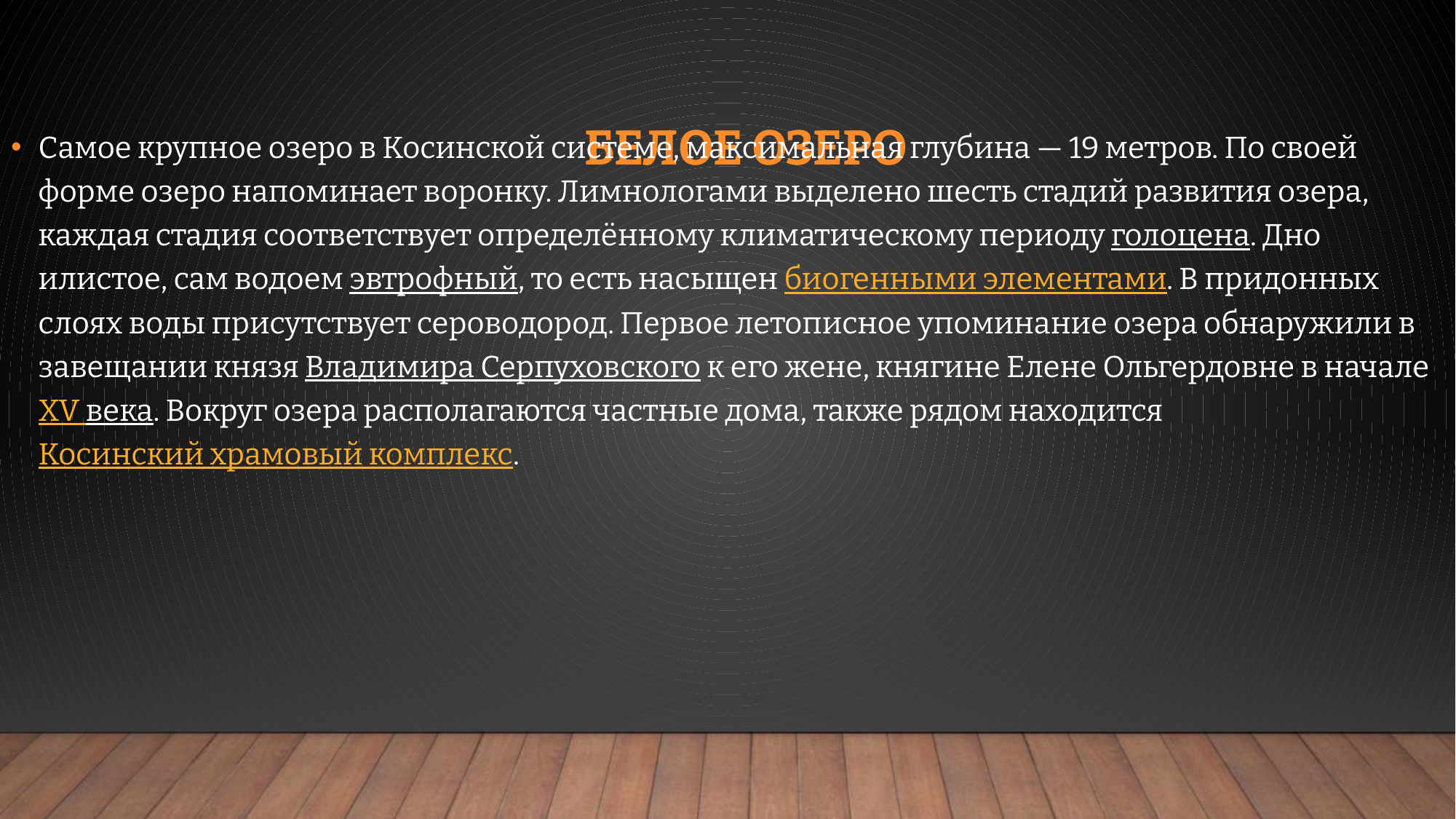

Cамое крупное озеро в Косинской системе, максимальная глубина — 19 метров. По своей форме озеро напоминает воронку. Лимнологами выделено шесть стадий развития озера, каждая стадия соответствует определённому климатическому периоду голоцена. Дно илистое, сам водоем эвтрофный, то есть насыщен биогенными элементами. В придонных слоях воды присутствует сероводород. Первое летописное упоминание озера обнаружили в завещании князя Владимира Серпуховского к его жене, княгине Елене Ольгердовне в начале XV века. Вокруг озера располагаются частные дома, также рядом находится Косинский храмовый комплекс.

# Белое озеро